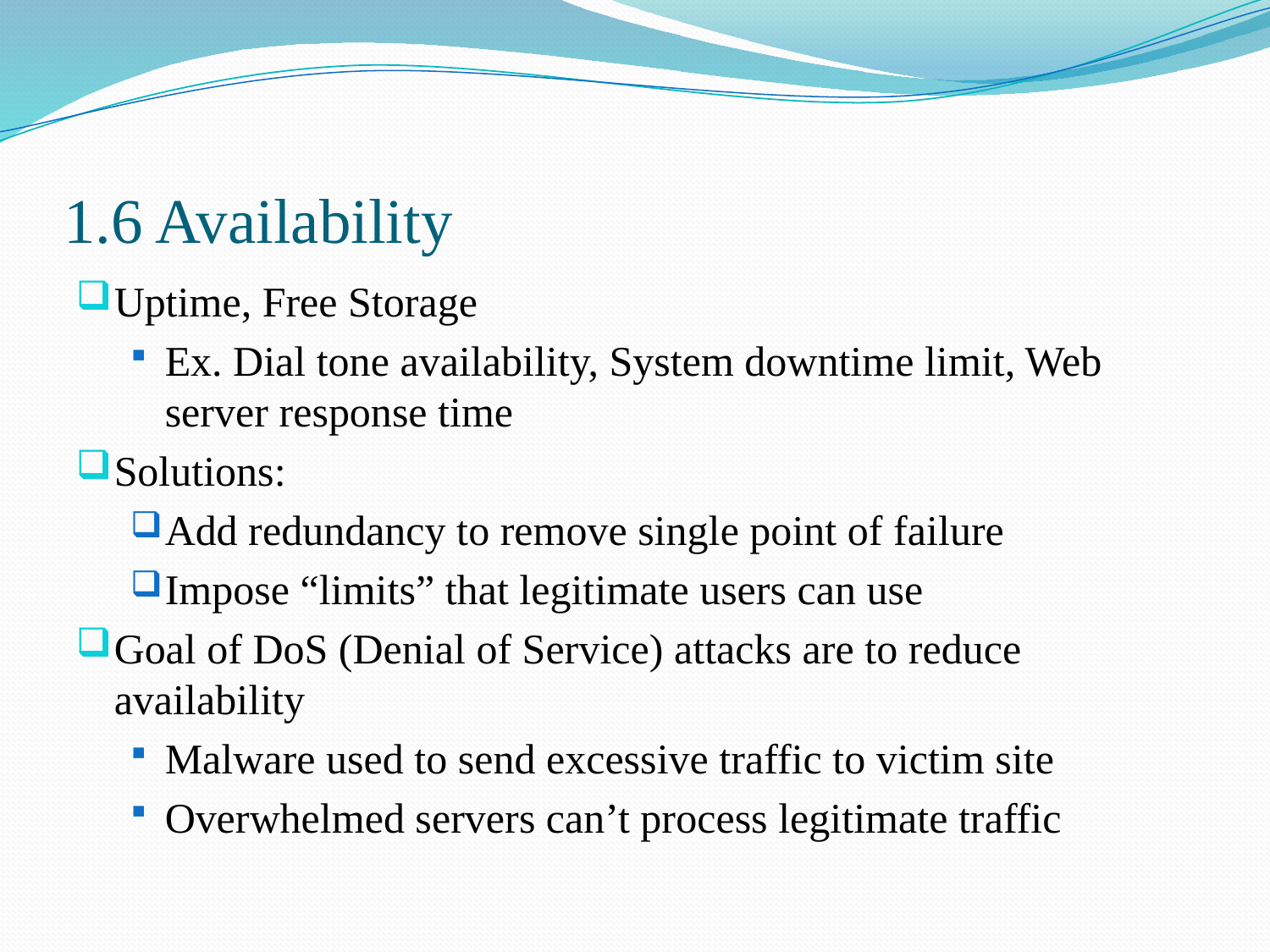

# 1.6 Availability
Uptime, Free Storage
Ex. Dial tone availability, System downtime limit, Web server response time
Solutions:
Add redundancy to remove single point of failure
Impose “limits” that legitimate users can use
Goal of DoS (Denial of Service) attacks are to reduce availability
Malware used to send excessive traffic to victim site
Overwhelmed servers can’t process legitimate traffic